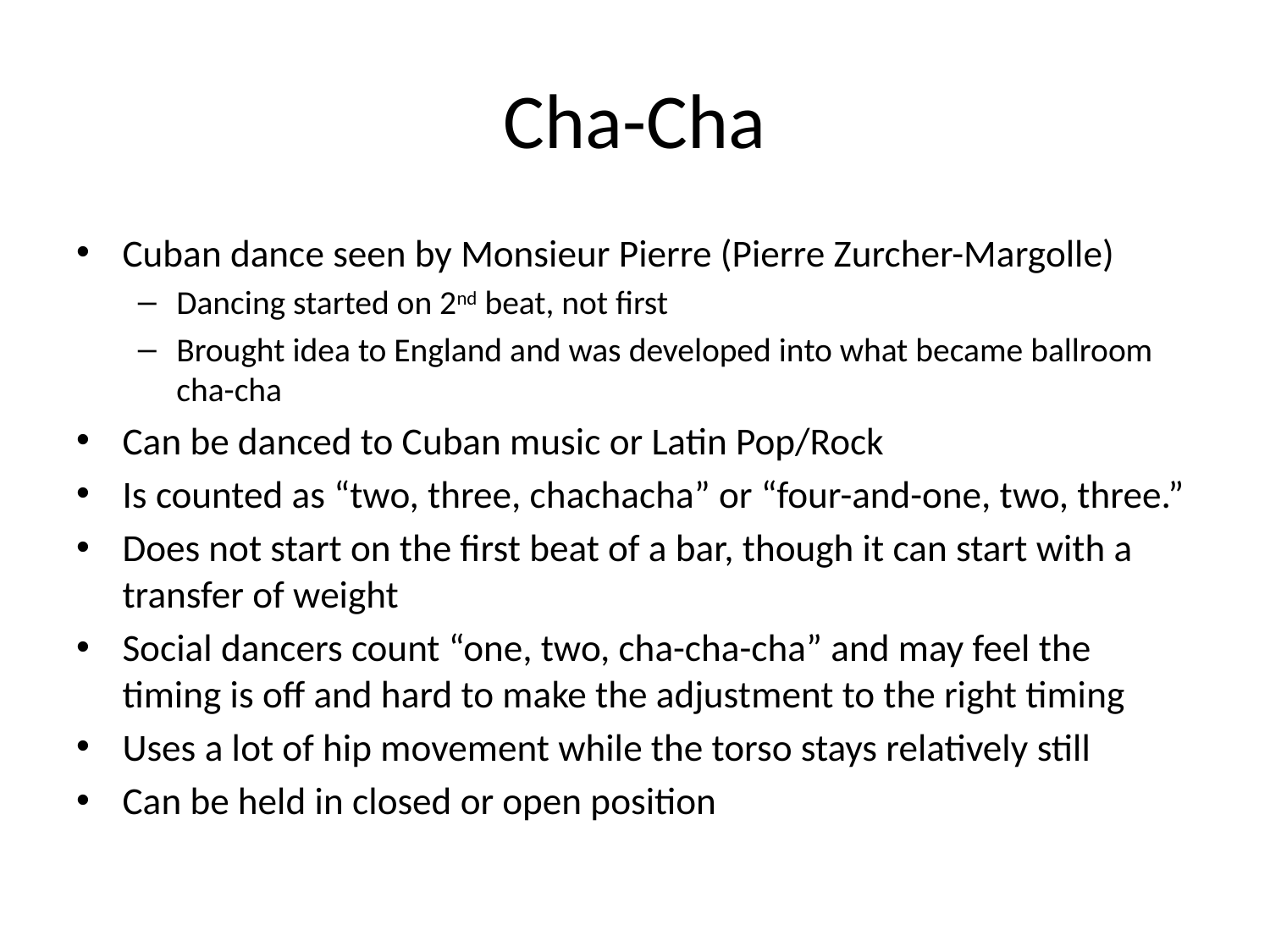

# Cha-Cha
Cuban dance seen by Monsieur Pierre (Pierre Zurcher-Margolle)
Dancing started on 2nd beat, not first
Brought idea to England and was developed into what became ballroom cha-cha
Can be danced to Cuban music or Latin Pop/Rock
Is counted as “two, three, chachacha” or “four-and-one, two, three.”
Does not start on the first beat of a bar, though it can start with a transfer of weight
Social dancers count “one, two, cha-cha-cha” and may feel the timing is off and hard to make the adjustment to the right timing
Uses a lot of hip movement while the torso stays relatively still
Can be held in closed or open position